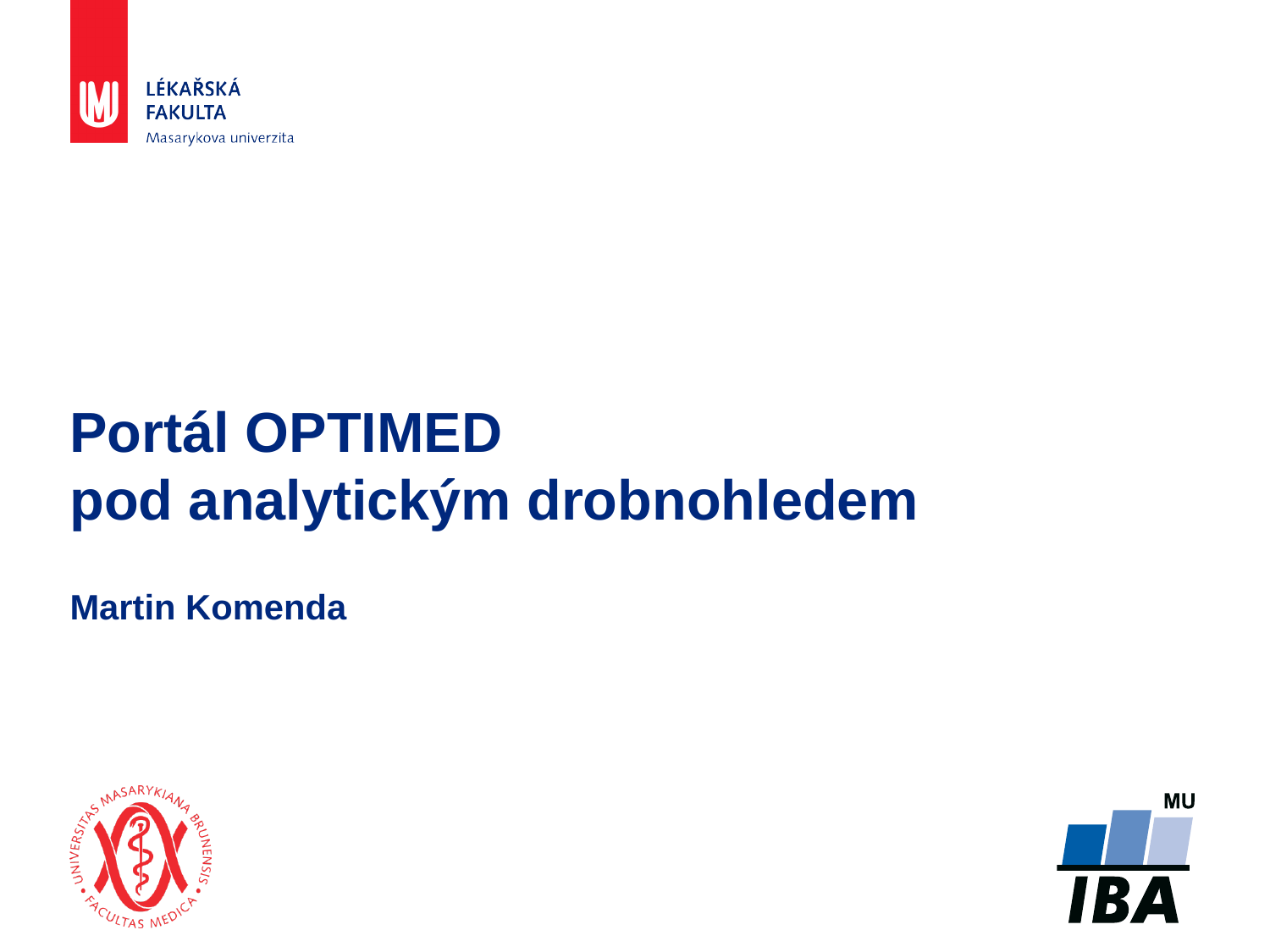

# Portál OPTIMED pod analytickým drobnohledem
Martin Komenda